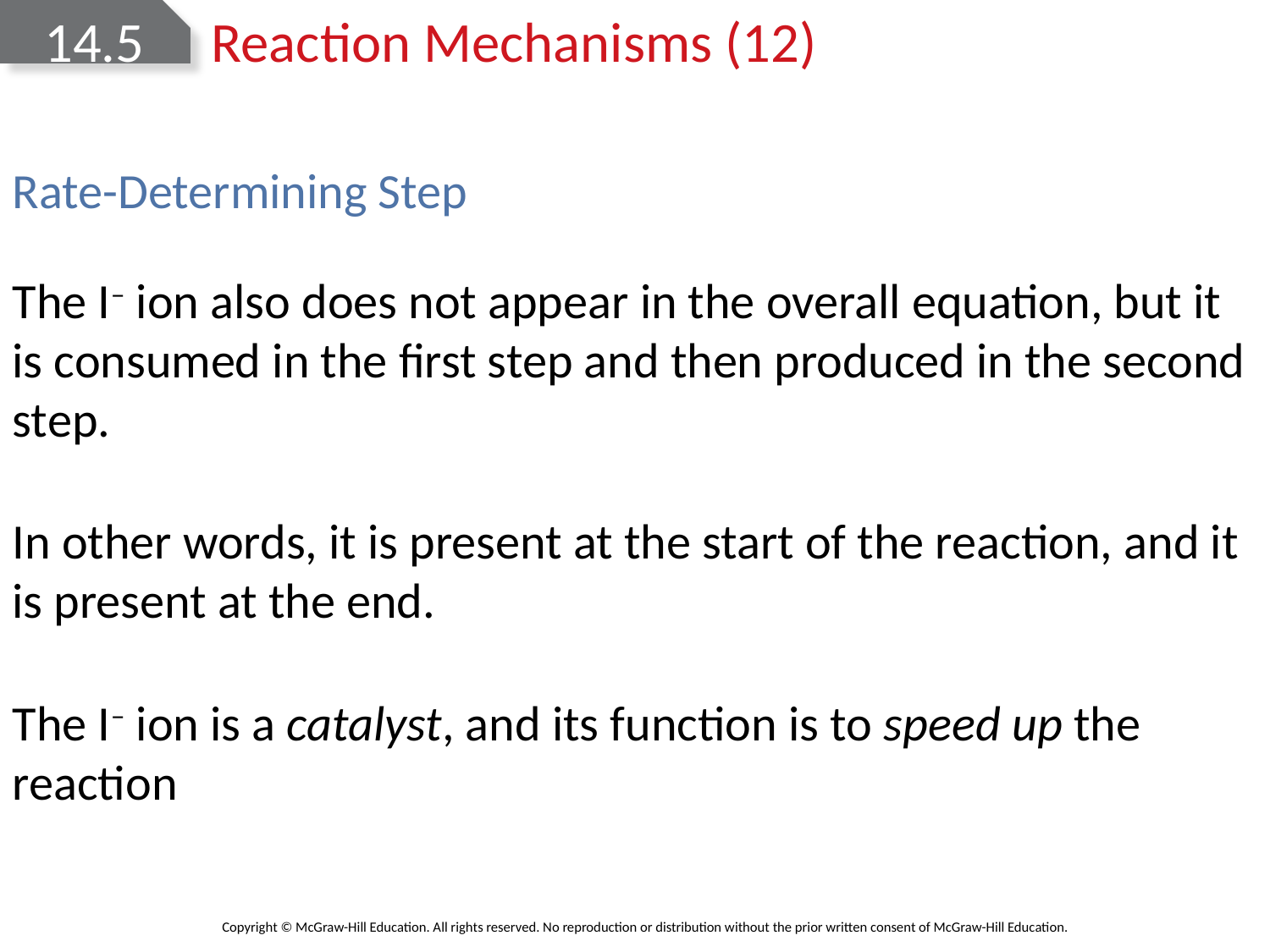

# 14.5 Reaction Mechanisms (12)
Rate-Determining Step
The I– ion also does not appear in the overall equation, but it is consumed in the first step and then produced in the second step.
In other words, it is present at the start of the reaction, and it is present at the end.
The I– ion is a catalyst, and its function is to speed up the reaction